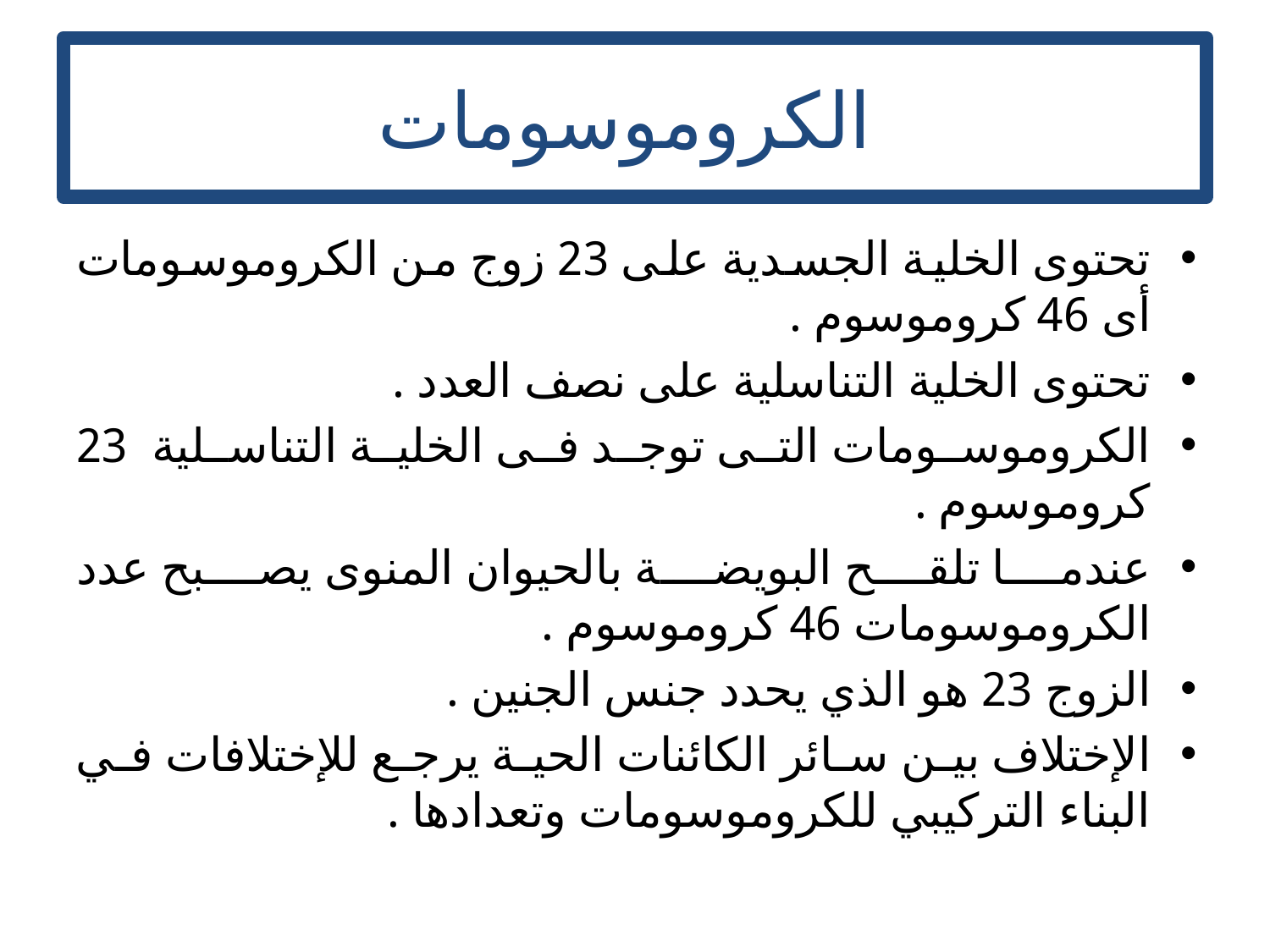

# الكروموسومات
تحتوى الخلية الجسدية على 23 زوج من الكروموسومات أى 46 كروموسوم .
تحتوى الخلية التناسلية على نصف العدد .
الكروموسومات التى توجد فى الخلية التناسلية  23 كروموسوم .
عندما تلقح البويضة بالحيوان المنوى يصبح عدد الكروموسومات 46 كروموسوم .
الزوج 23 هو الذي يحدد جنس الجنين .
الإختلاف بين سائر الكائنات الحية يرجع للإختلافات في البناء التركيبي للكروموسومات وتعدادها .